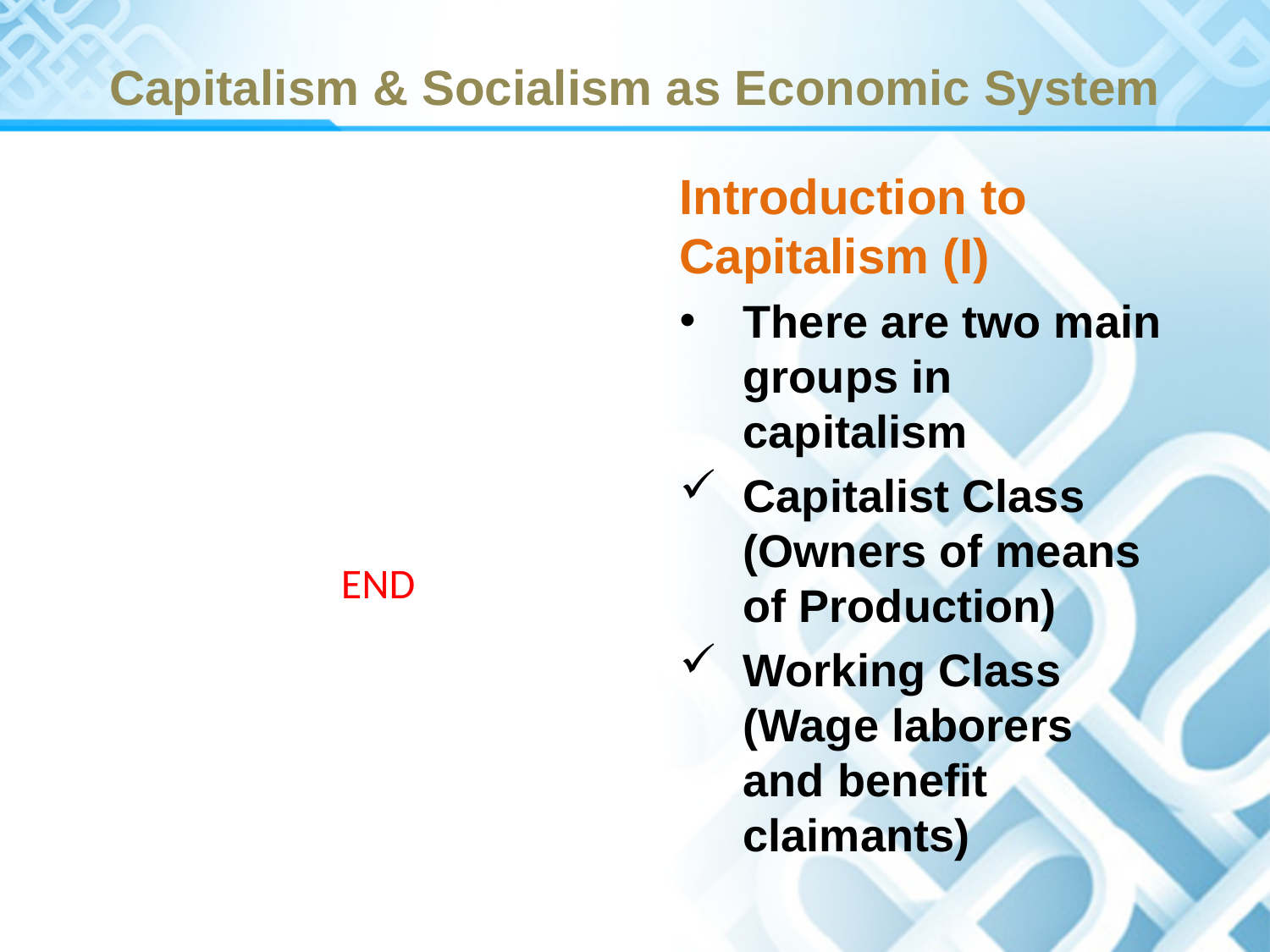

# Capitalism & Socialism as Economic System
Introduction to Capitalism (I)
There are two main groups in capitalism
Capitalist Class (Owners of means of Production)
Working Class (Wage laborers and benefit claimants)
END